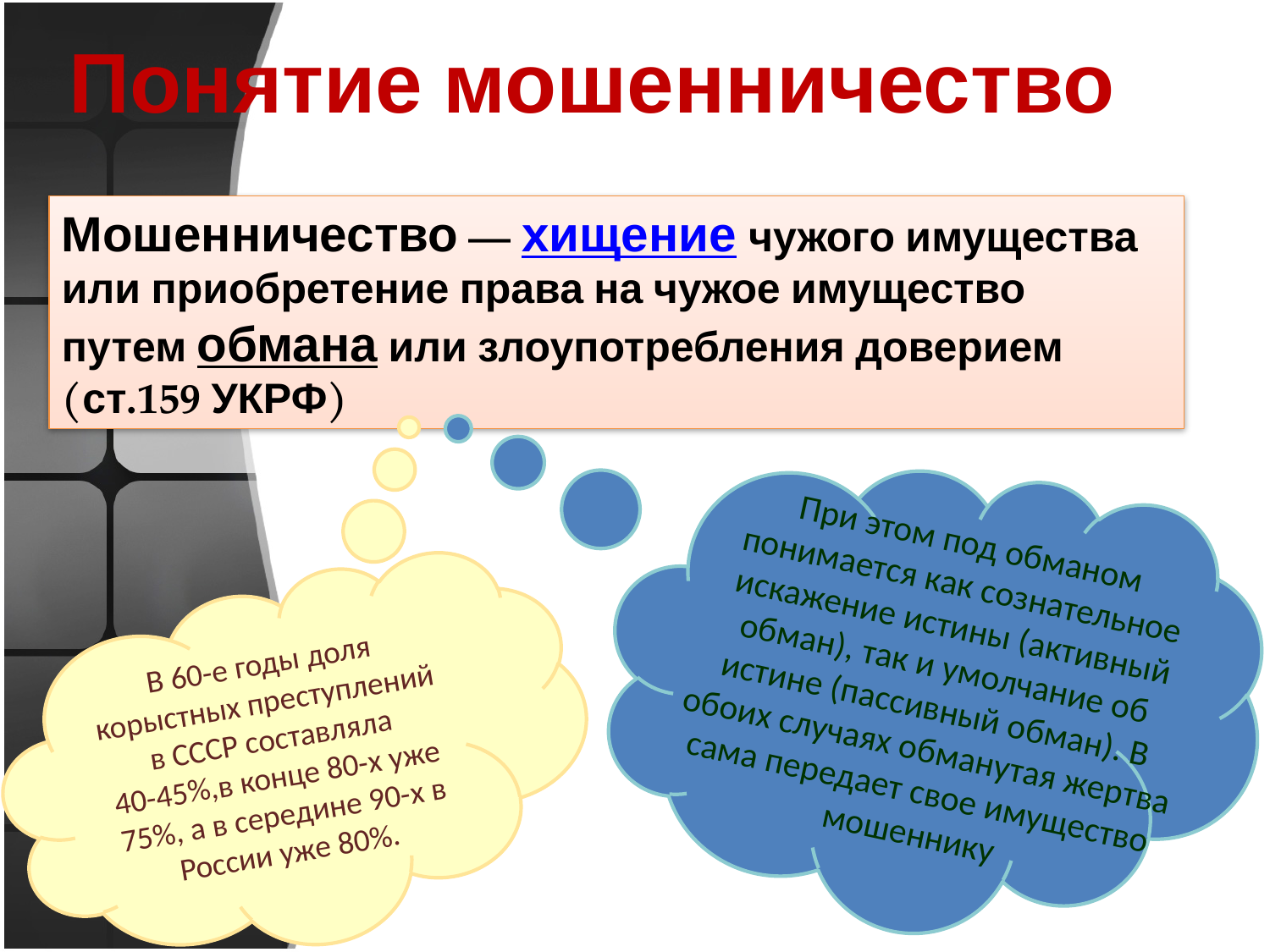

# Понятие мошенничество
Мошенничество — хищение чужого имущества или приобретение права на чужое имущество путем обмана или злоупотребления доверием (ст.159 УКРФ)

При этом под обманом понимается как сознательное искажение истины (активный обман), так и умолчание об истине (пассивный обман). В обоих случаях обманутая жертва сама передает свое имущество мошеннику
В 60-е годы доля корыстных преступлений в СССР составляла
40-45%,в конце 80-х уже 75%, а в середине 90-х в России уже 80%.